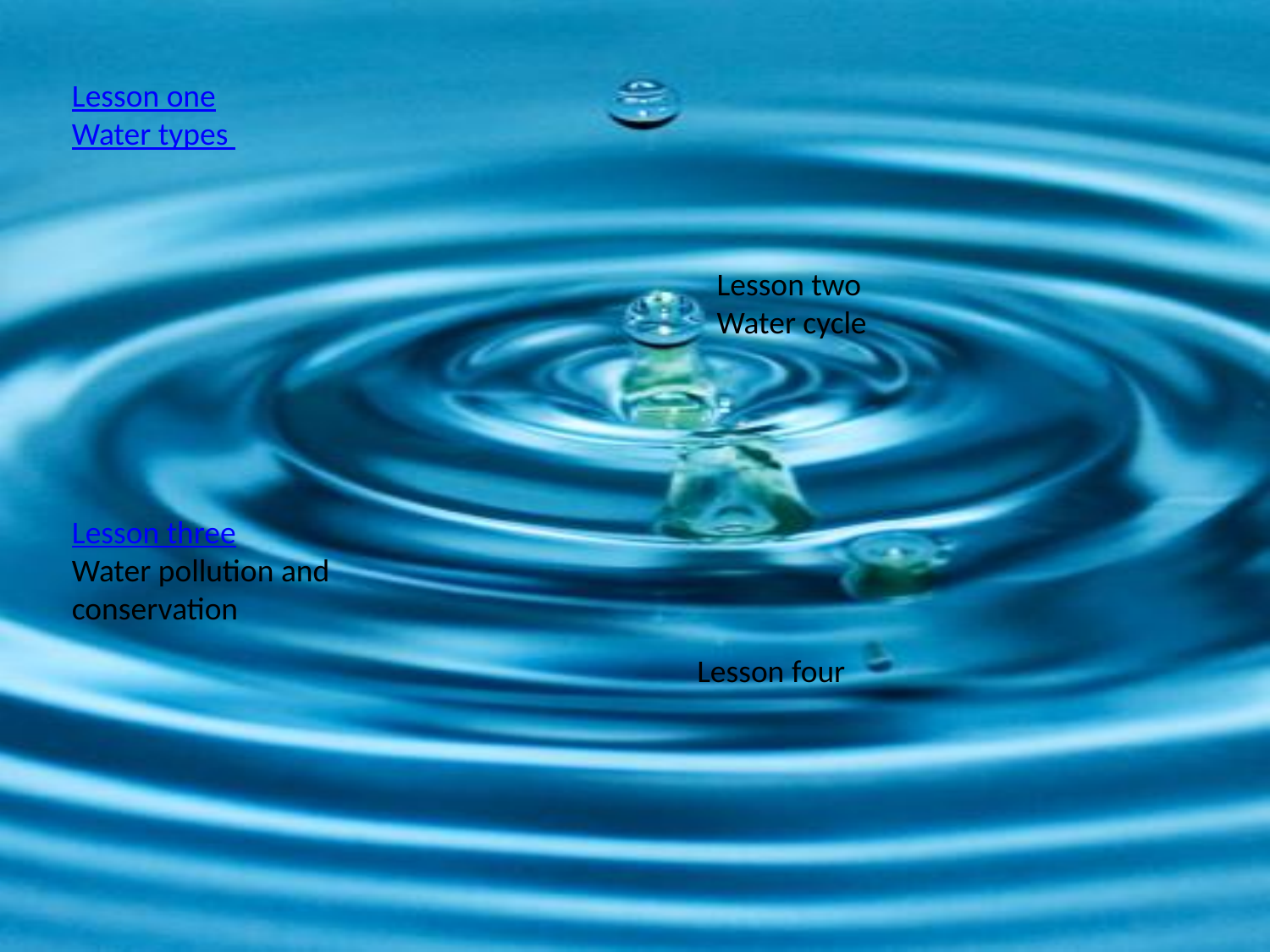

Lesson one
Water types
Lesson two
Water cycle
Lesson three
Water pollution and conservation
Lesson four